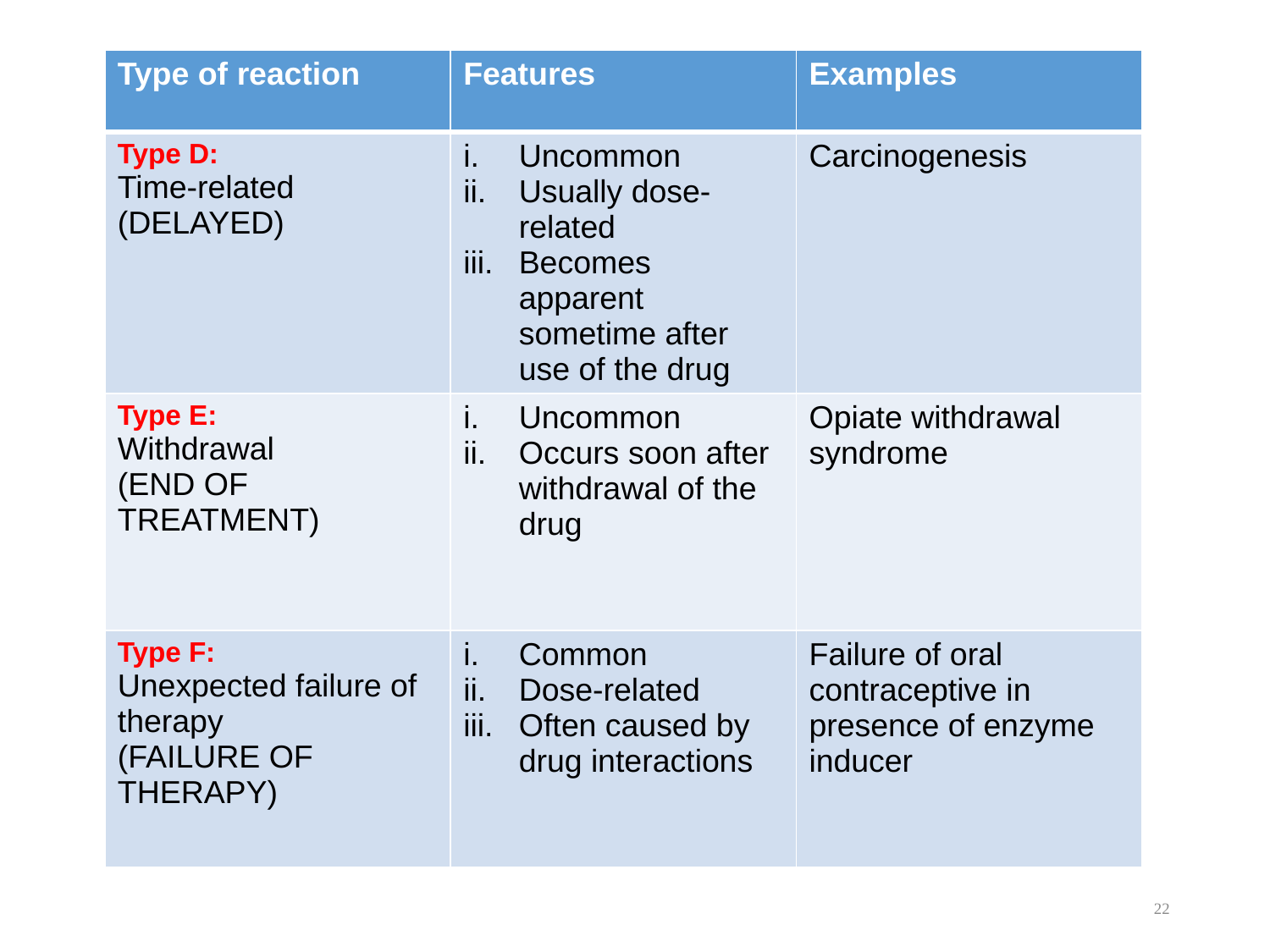

| Type of reaction | Features | Examples |
| --- | --- | --- |
| Type D: Time-related (DELAYED) | Uncommon Usually dose-related Becomes apparent sometime after use of the drug | Carcinogenesis |
| Type E: Withdrawal (END OF TREATMENT) | Uncommon Occurs soon after withdrawal of the drug | Opiate withdrawal syndrome |
| Type F: Unexpected failure of therapy (FAILURE OF THERAPY) | Common Dose-related Often caused by drug interactions | Failure of oral contraceptive in presence of enzyme inducer |
22